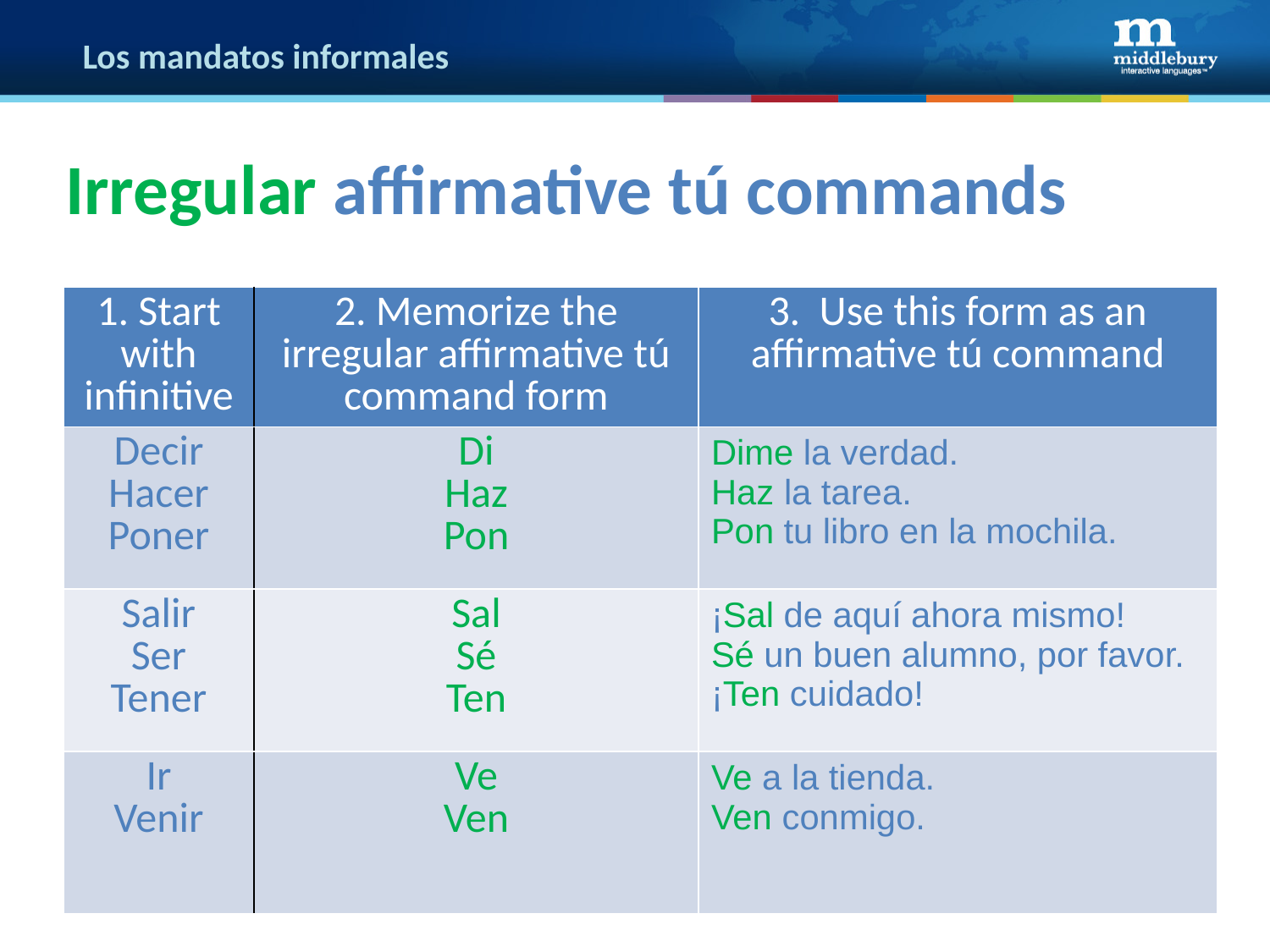

# Los mandatos informales
Irregular affirmative tú commands
| 1. Start with infinitive | 2. Memorize the irregular affirmative tú command form | 3. Use this form as an affirmative tú command |
| --- | --- | --- |
| Decir Hacer Poner | Di Haz Pon | Dime la verdad. Haz la tarea. Pon tu libro en la mochila. |
| Salir Ser Tener | Sal Sé Ten | ¡Sal de aquí ahora mismo! Sé un buen alumno, por favor. ¡Ten cuidado! |
| Ir Venir | Ve Ven | Ve a la tienda. Ven conmigo. |